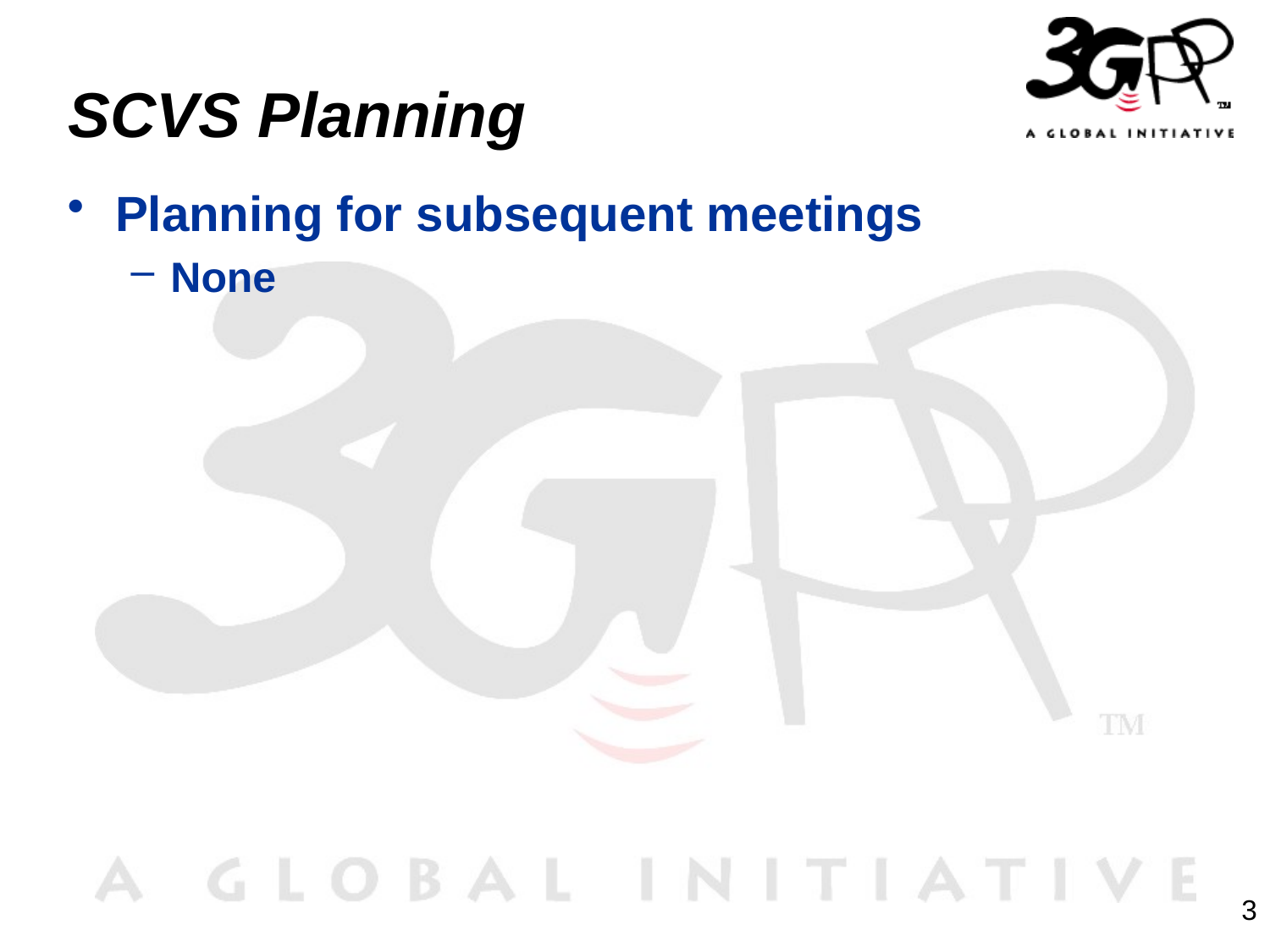

# SCVS Planning
Planning for subsequent meetings
None

3